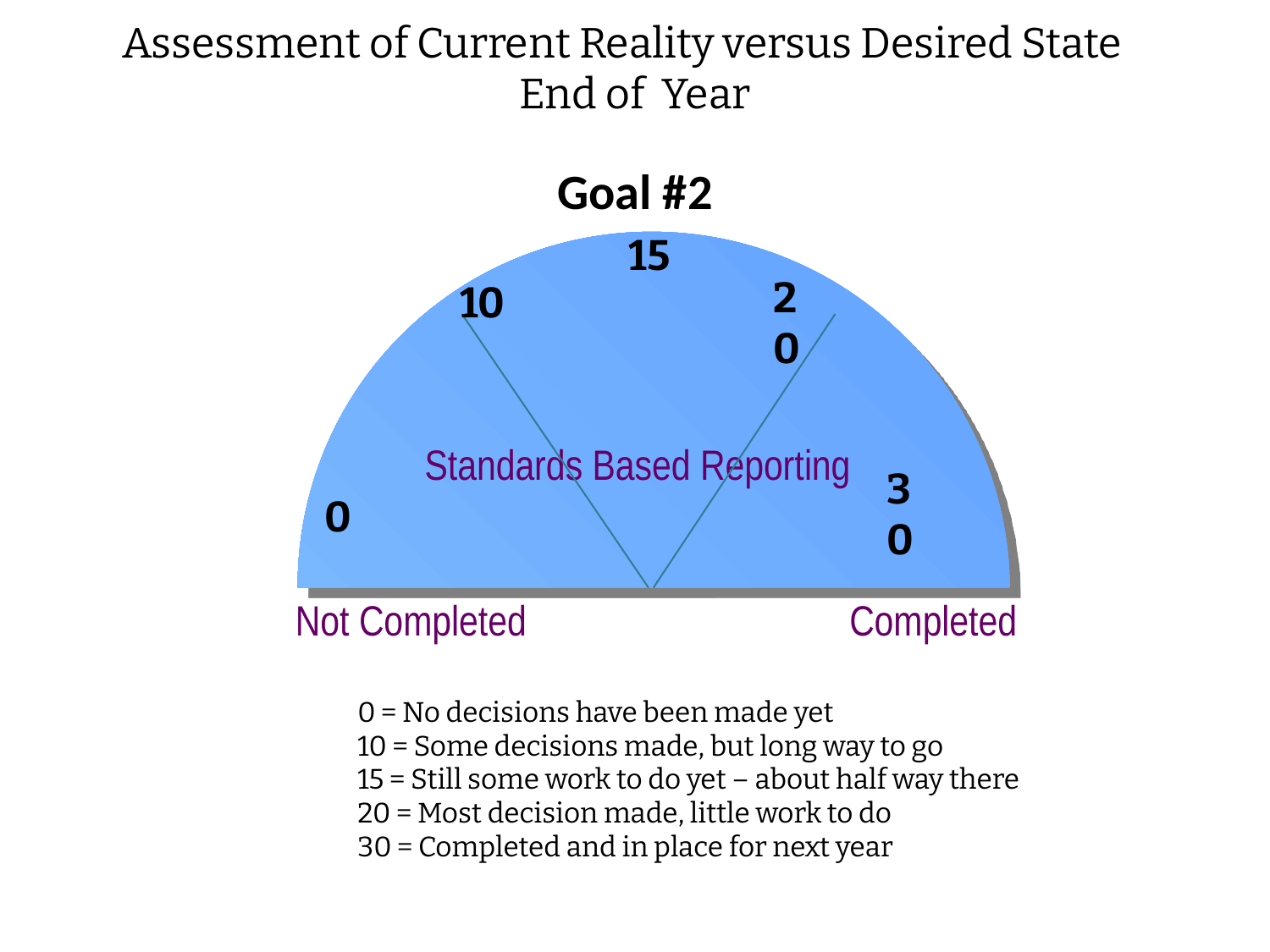

Assessment of Current Reality versus Desired State
End of  Year
Goal #2
15

Standards Based Reporting
Not Completed
Completed
20
10
30
0
0 = No decisions have been made yet
10 = Some decisions made, but long way to go
15 = Still some work to do yet – about half way there
20 = Most decision made, little work to do
30 = Completed and in place for next year